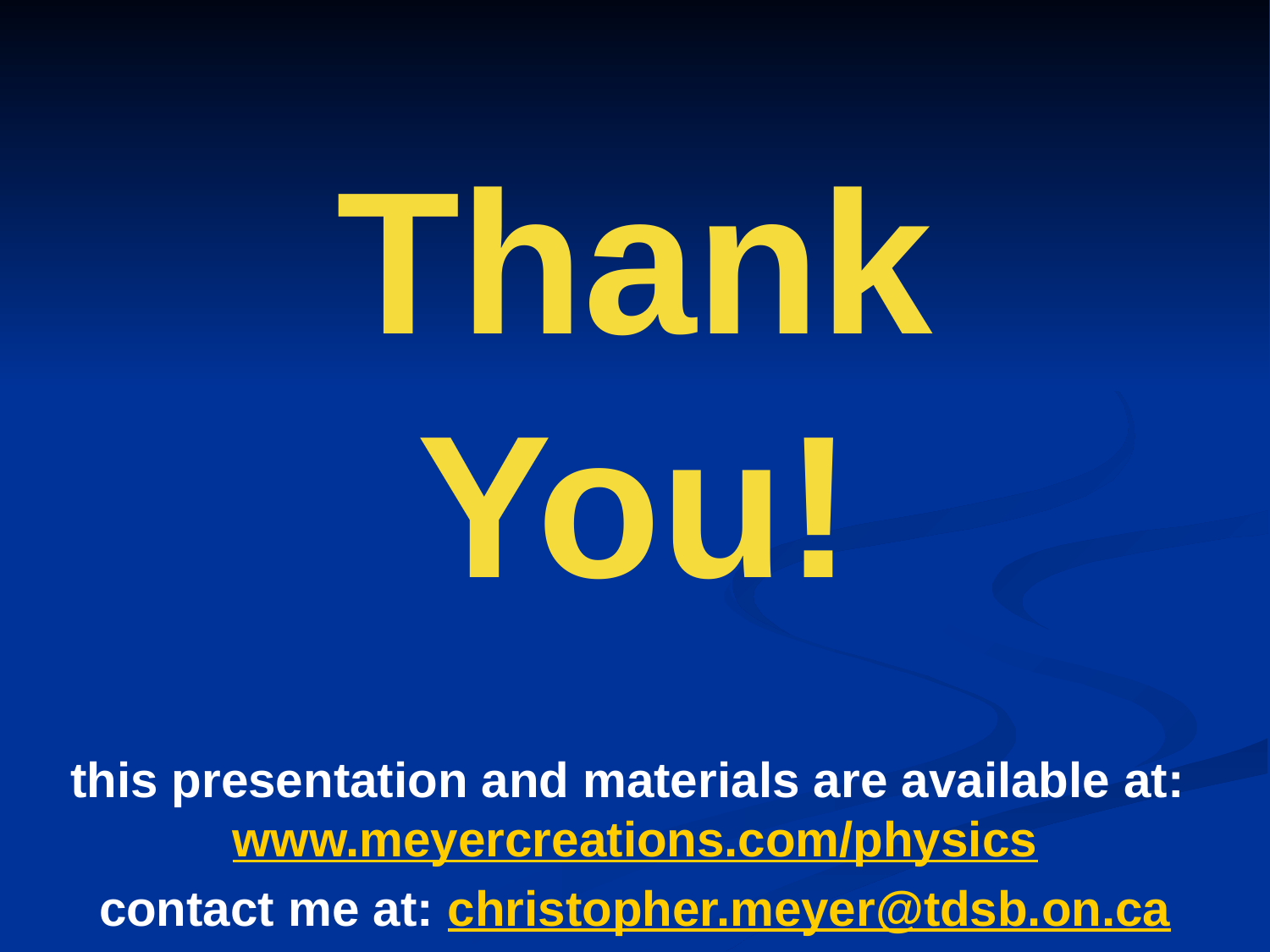

# Thank You!
this presentation and materials are available at: www.meyercreations.com/physics
contact me at: christopher.meyer@tdsb.on.ca